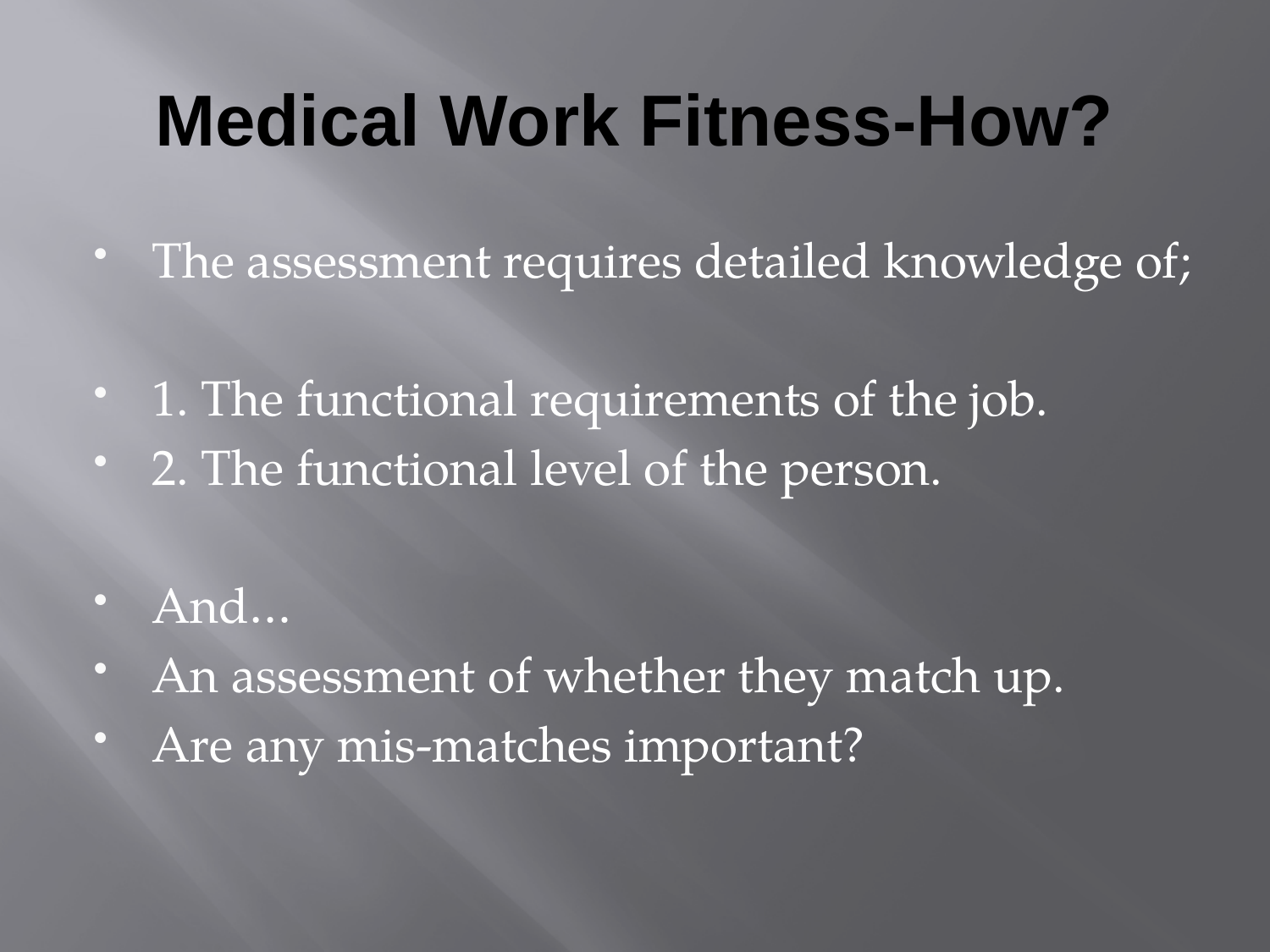

# Medical Work Fitness-How?
The assessment requires detailed knowledge of;

1. The functional requirements of the job.
2. The functional level of the person.

And…
An assessment of whether they match up.
Are any mis-matches important?